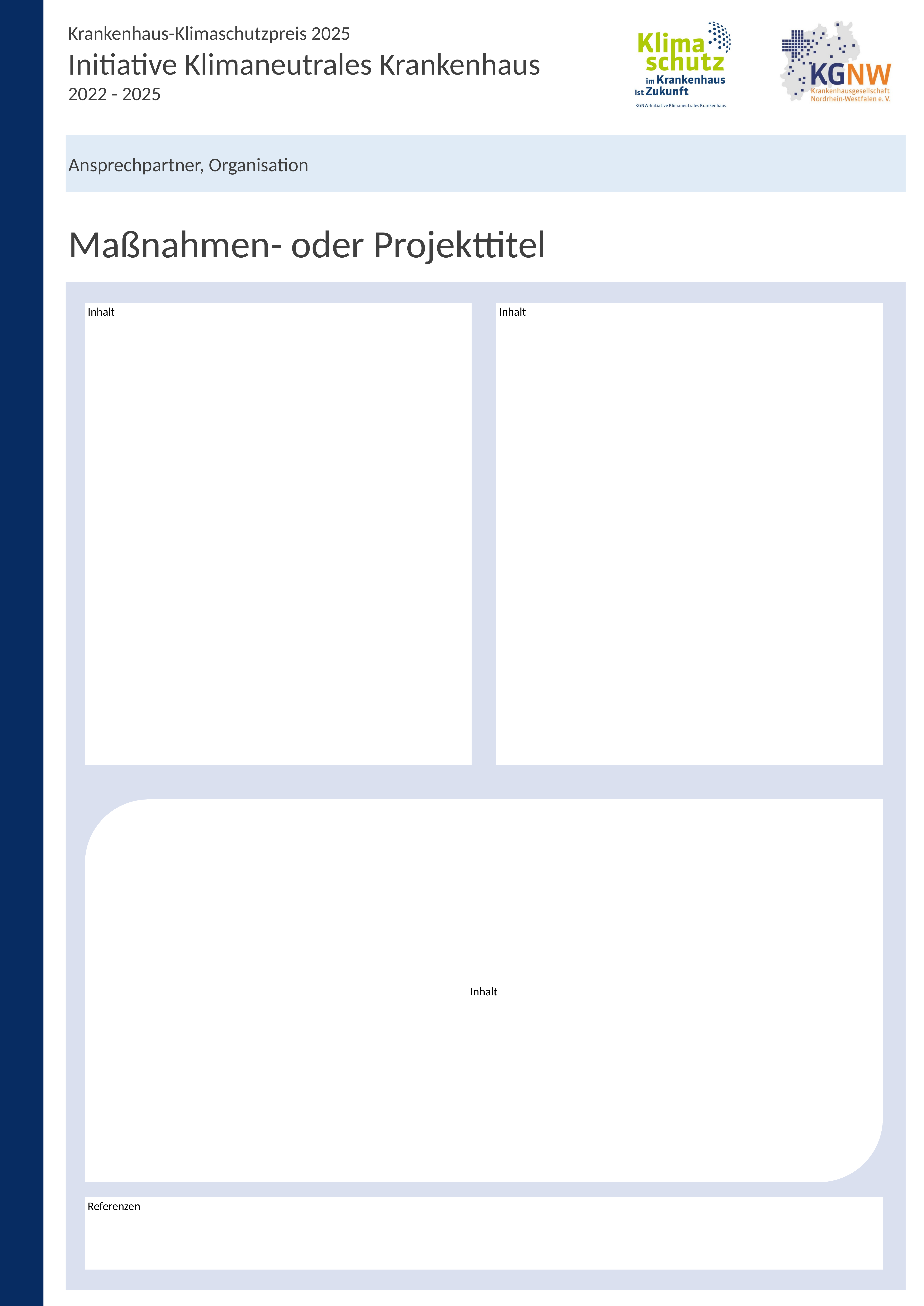

Ansprechpartner, Organisation
Maßnahmen- oder Projekttitel

Inhalt

Inhalt

Inhalt
Referenzen